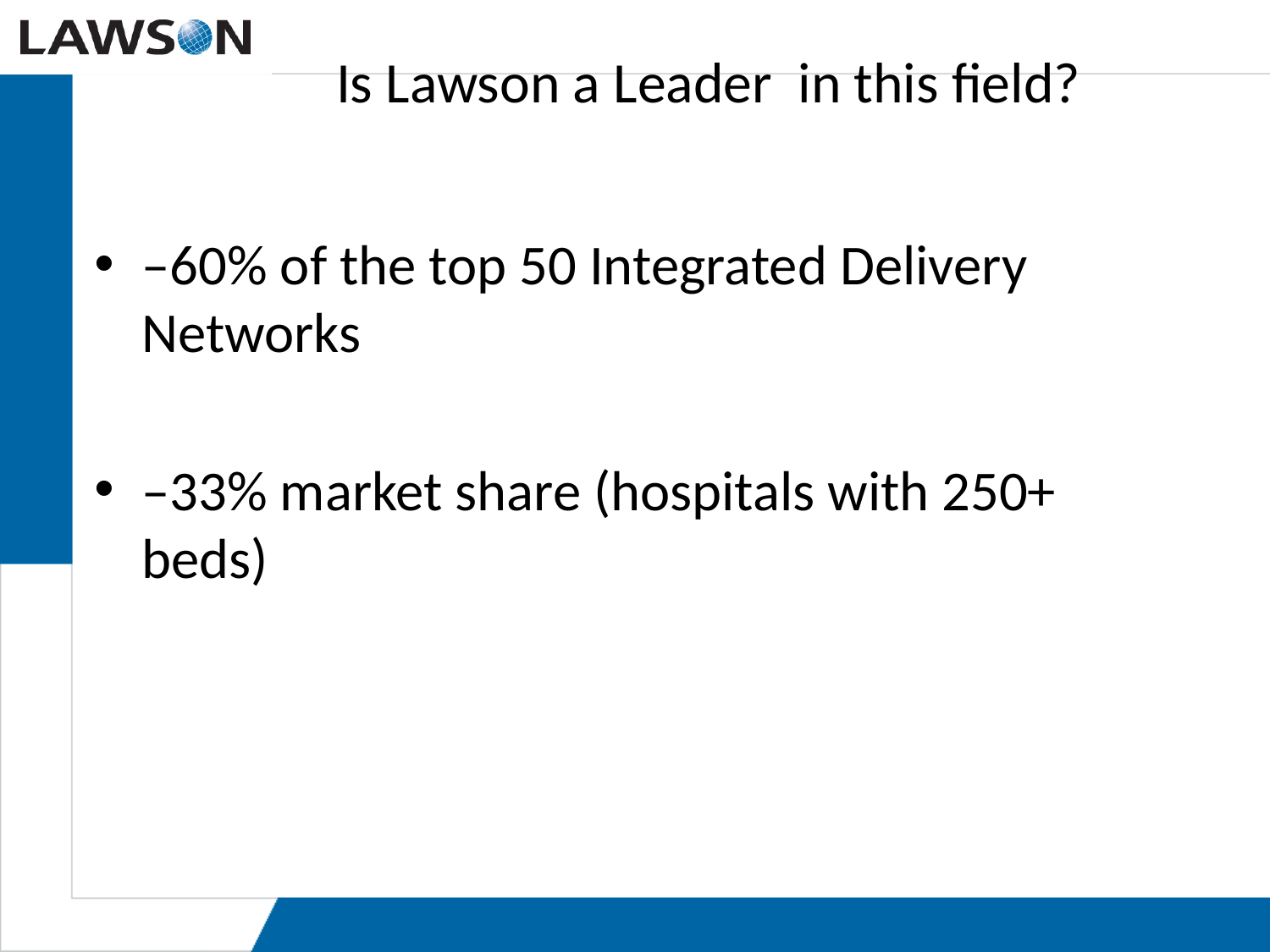

# Is Lawson a Leader  in this field?
–60% of the top 50 Integrated Delivery Networks

–33% market share (hospitals with 250+ beds)